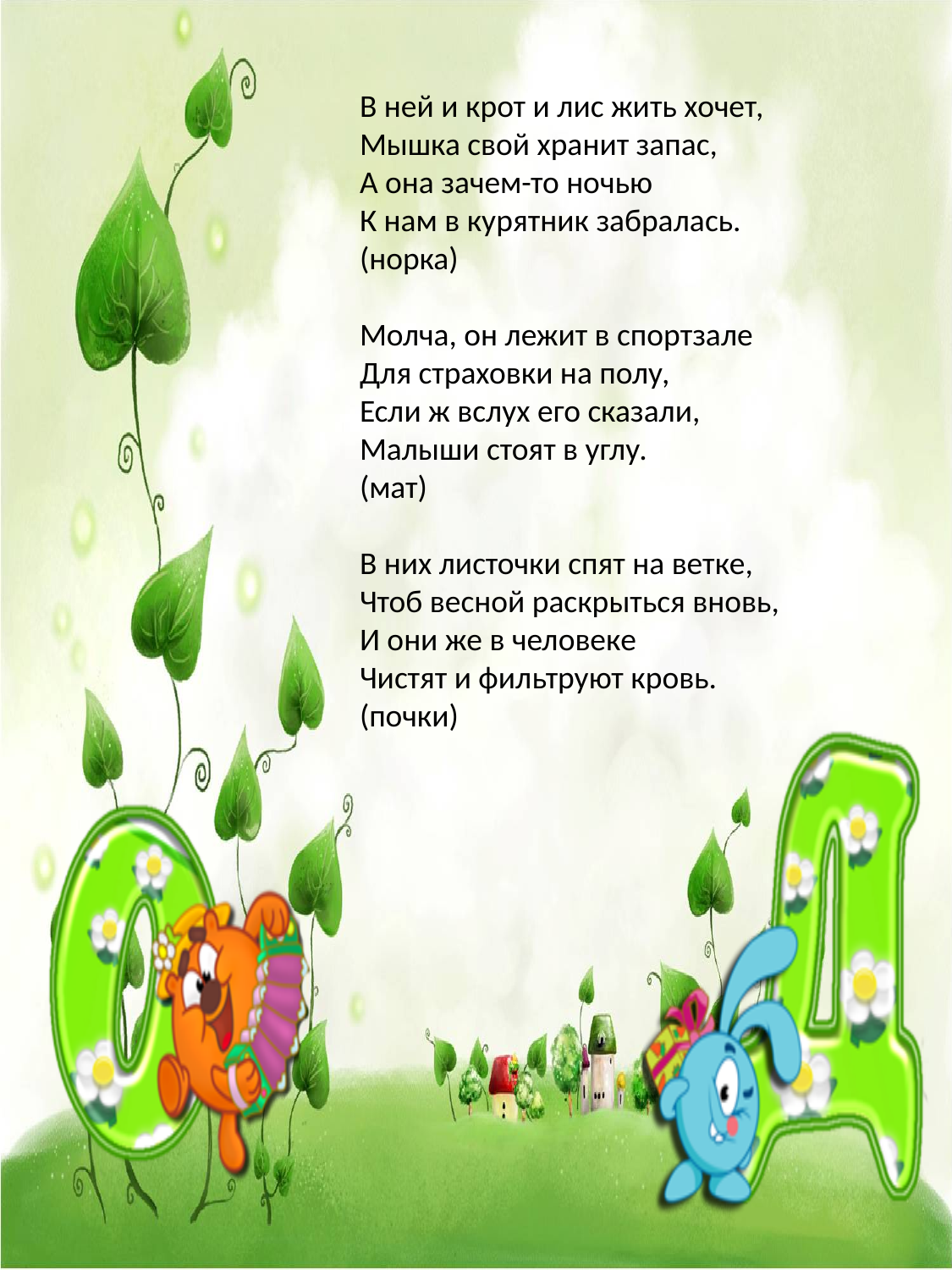

В ней и крот и лис жить хочет,
Мышка свой хранит запас,
А она зачем-то ночью
К нам в курятник забралась.
(норка)
Молча, он лежит в спортзале
Для страховки на полу,
Если ж вслух его сказали,
Малыши стоят в углу.
(мат)
В них листочки спят на ветке,
Чтоб весной раскрыться вновь,
И они же в человеке
Чистят и фильтруют кровь.
(почки)